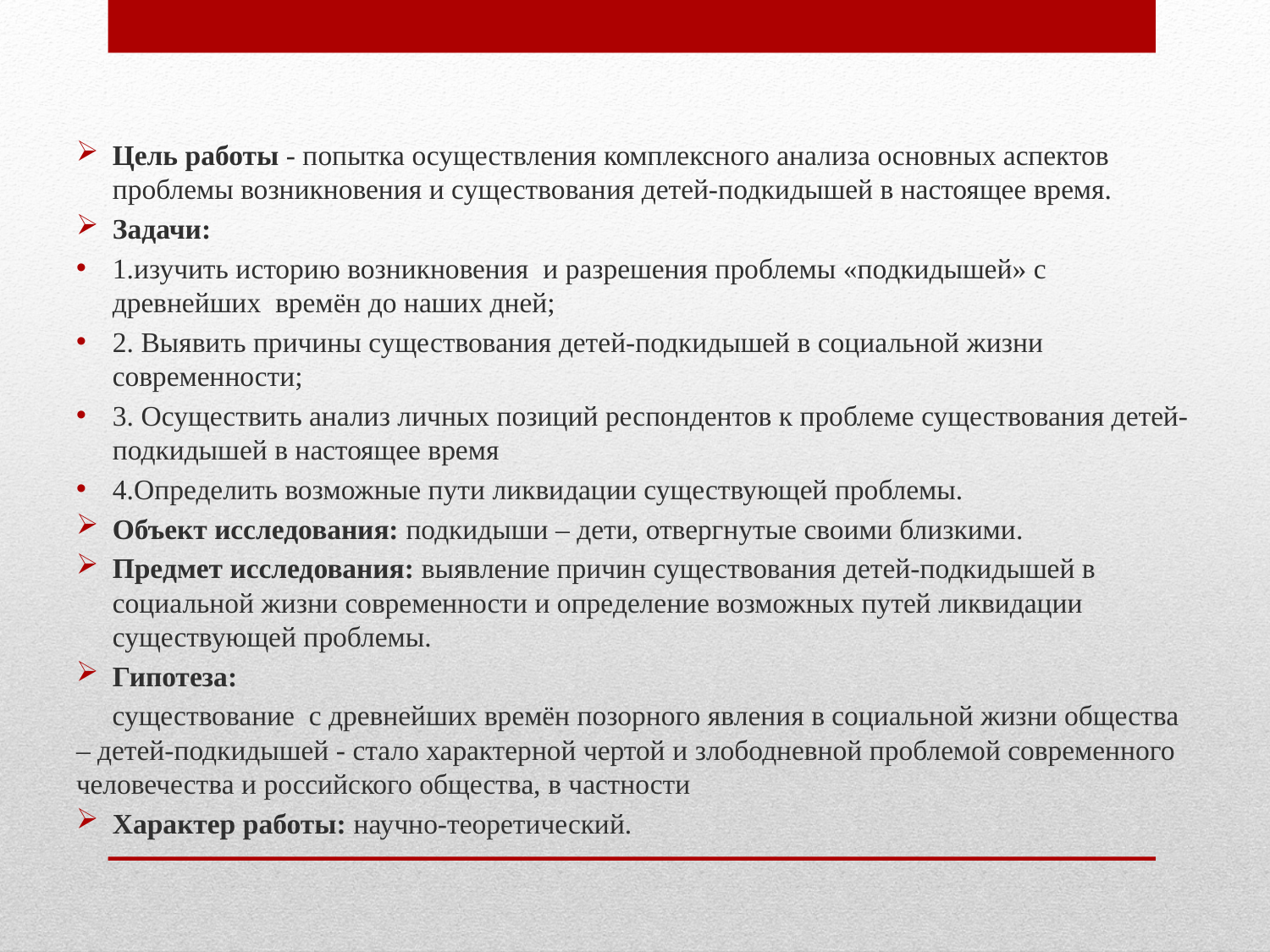

#
Цель работы - попытка осуществления комплексного анализа основных аспектов проблемы возникновения и существования детей-подкидышей в настоящее время.
Задачи:
1.изучить историю возникновения  и разрешения проблемы «подкидышей» с древнейших  времён до наших дней;
2. Выявить причины существования детей-подкидышей в социальной жизни современности;
3. Осуществить анализ личных позиций респондентов к проблеме существования детей-подкидышей в настоящее время
4.Определить возможные пути ликвидации существующей проблемы.
Объект исследования: подкидыши – дети, отвергнутые своими близкими.
Предмет исследования: выявление причин существования детей-подкидышей в социальной жизни современности и определение возможных путей ликвидации существующей проблемы.
Гипотеза:
     существование  с древнейших времён позорного явления в социальной жизни общества – детей-подкидышей - стало характерной чертой и злободневной проблемой современного человечества и российского общества, в частности
Характер работы: научно-теоретический.